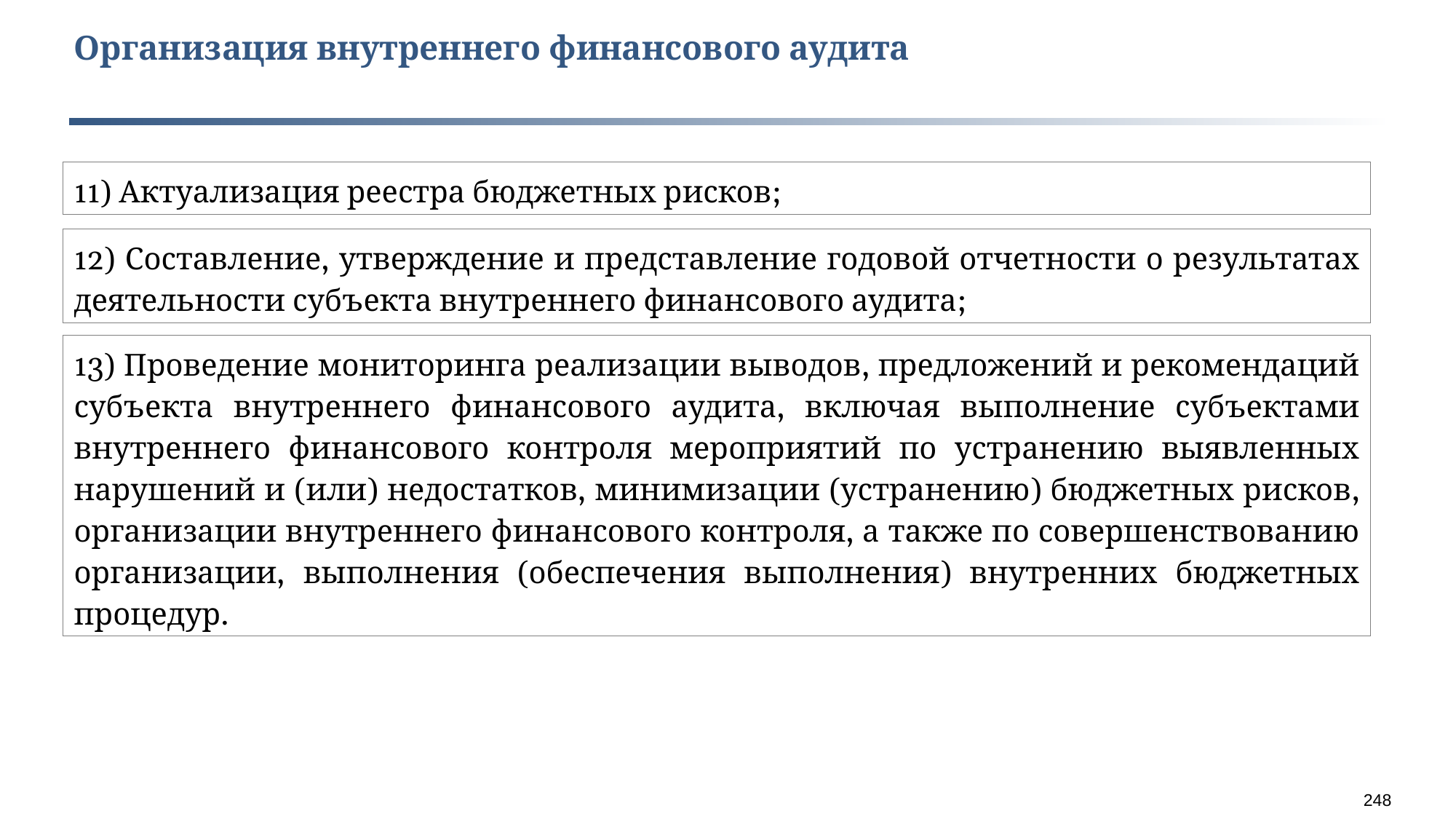

Организация внутреннего финансового аудита
11) Актуализация реестра бюджетных рисков;
12) Составление, утверждение и представление годовой отчетности о результатах деятельности субъекта внутреннего финансового аудита;
13) Проведение мониторинга реализации выводов, предложений и рекомендаций субъекта внутреннего финансового аудита, включая выполнение субъектами внутреннего финансового контроля мероприятий по устранению выявленных нарушений и (или) недостатков, минимизации (устранению) бюджетных рисков, организации внутреннего финансового контроля, а также по совершенствованию организации, выполнения (обеспечения выполнения) внутренних бюджетных процедур.